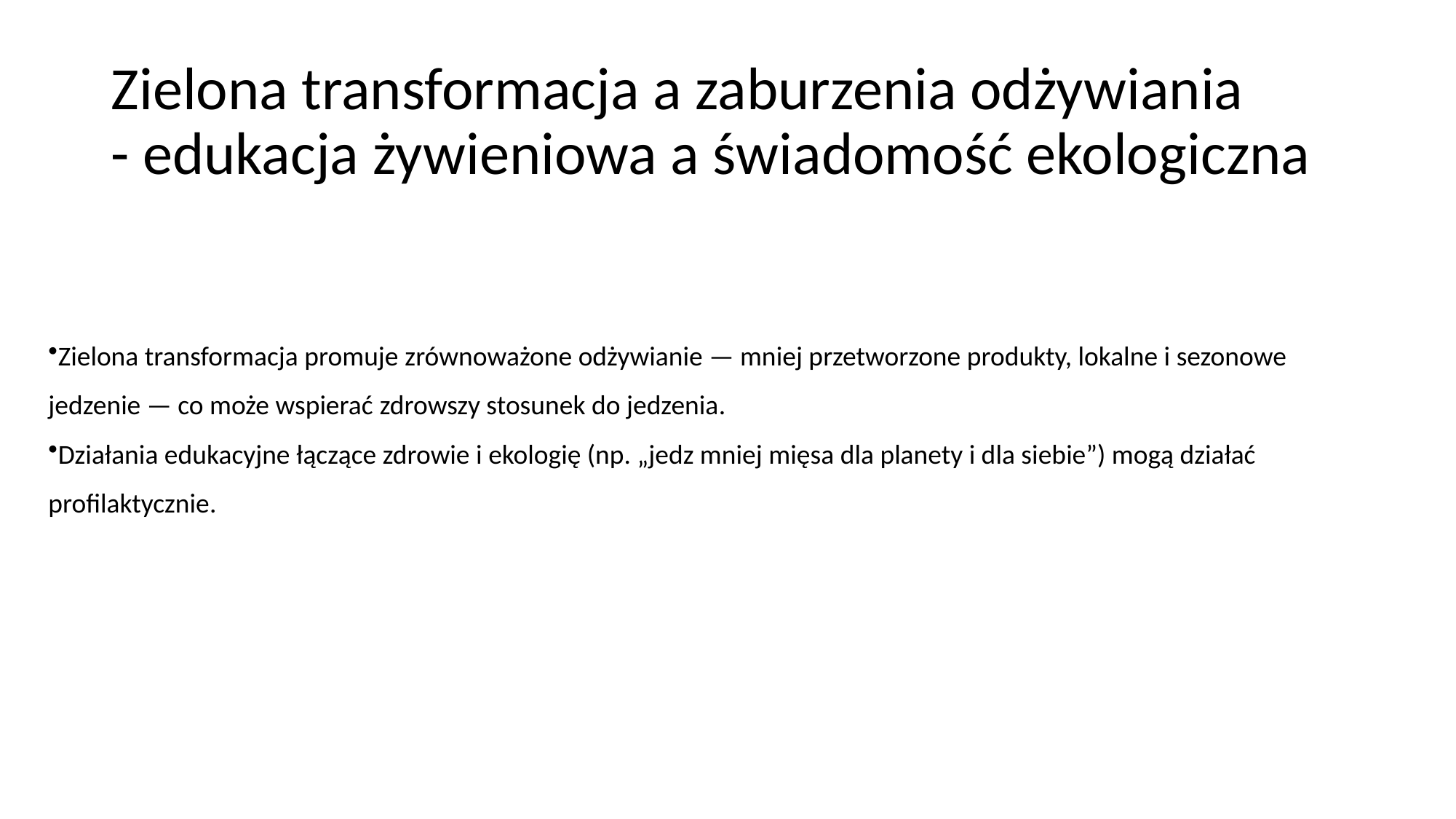

# Zielona transformacja a zaburzenia odżywiania - edukacja żywieniowa a świadomość ekologiczna
Zielona transformacja promuje zrównoważone odżywianie — mniej przetworzone produkty, lokalne i sezonowe jedzenie — co może wspierać zdrowszy stosunek do jedzenia.
Działania edukacyjne łączące zdrowie i ekologię (np. „jedz mniej mięsa dla planety i dla siebie”) mogą działać profilaktycznie.